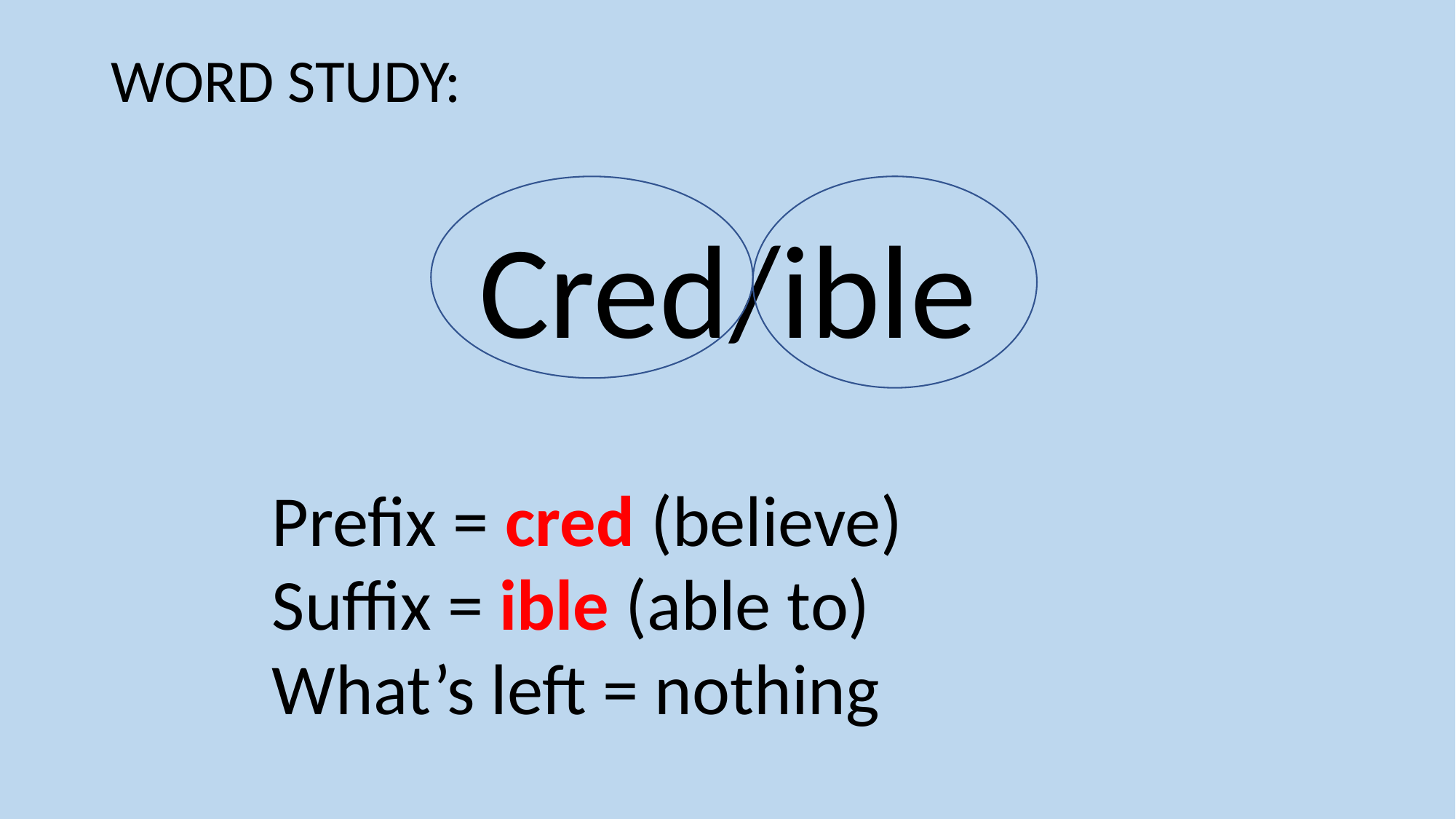

# WORD STUDY:

Cred/ible

Prefix = cred (believe)
Suffix = ible (able to)
What’s left = nothing